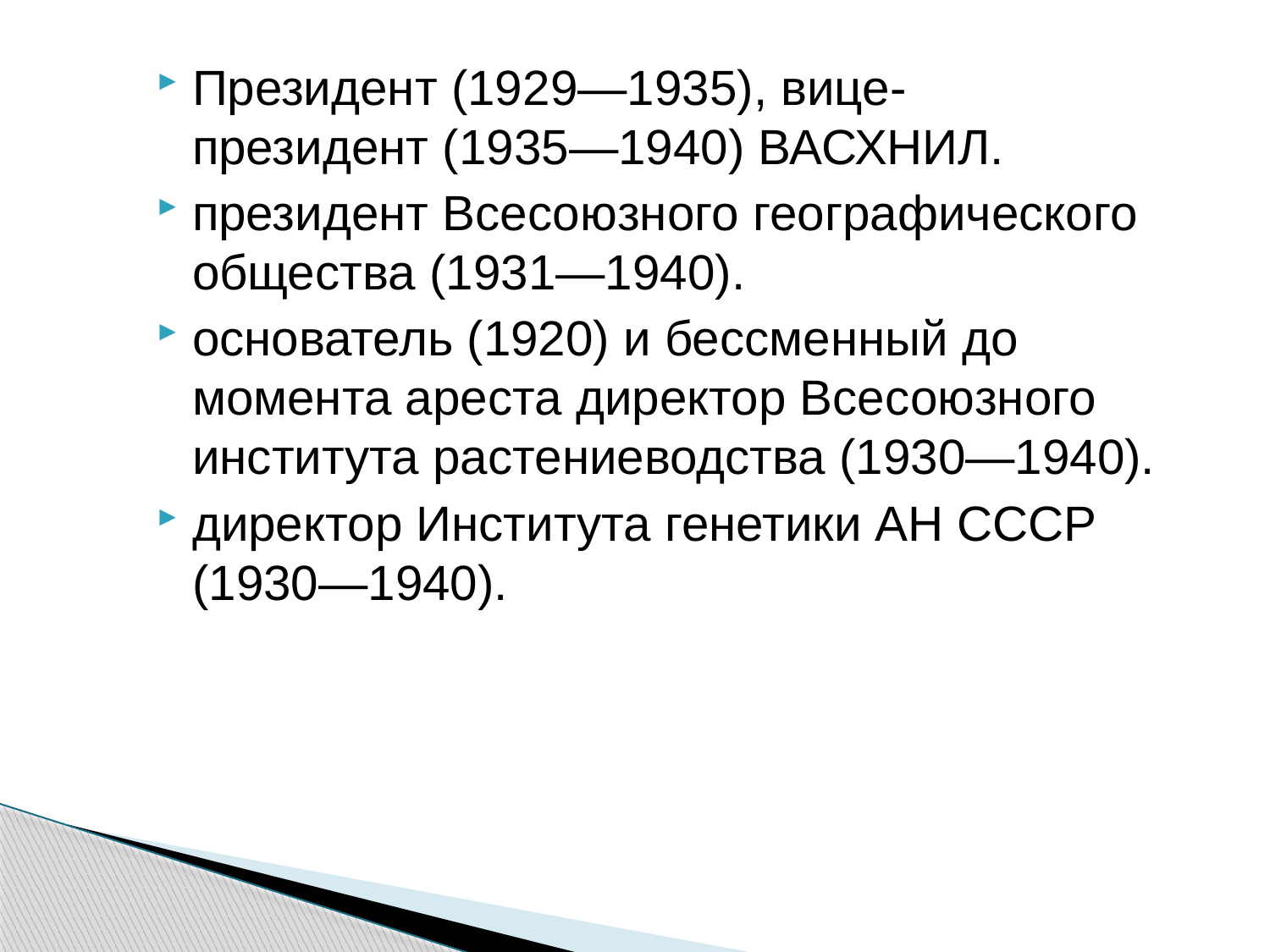

Президент (1929—1935), вице-президент (1935—1940) ВАСХНИЛ.
президент Всесоюзного географического общества (1931—1940).
основатель (1920) и бессменный до момента ареста директор Всесоюзного института растениеводства (1930—1940).
директор Института генетики АН СССР  (1930—1940).